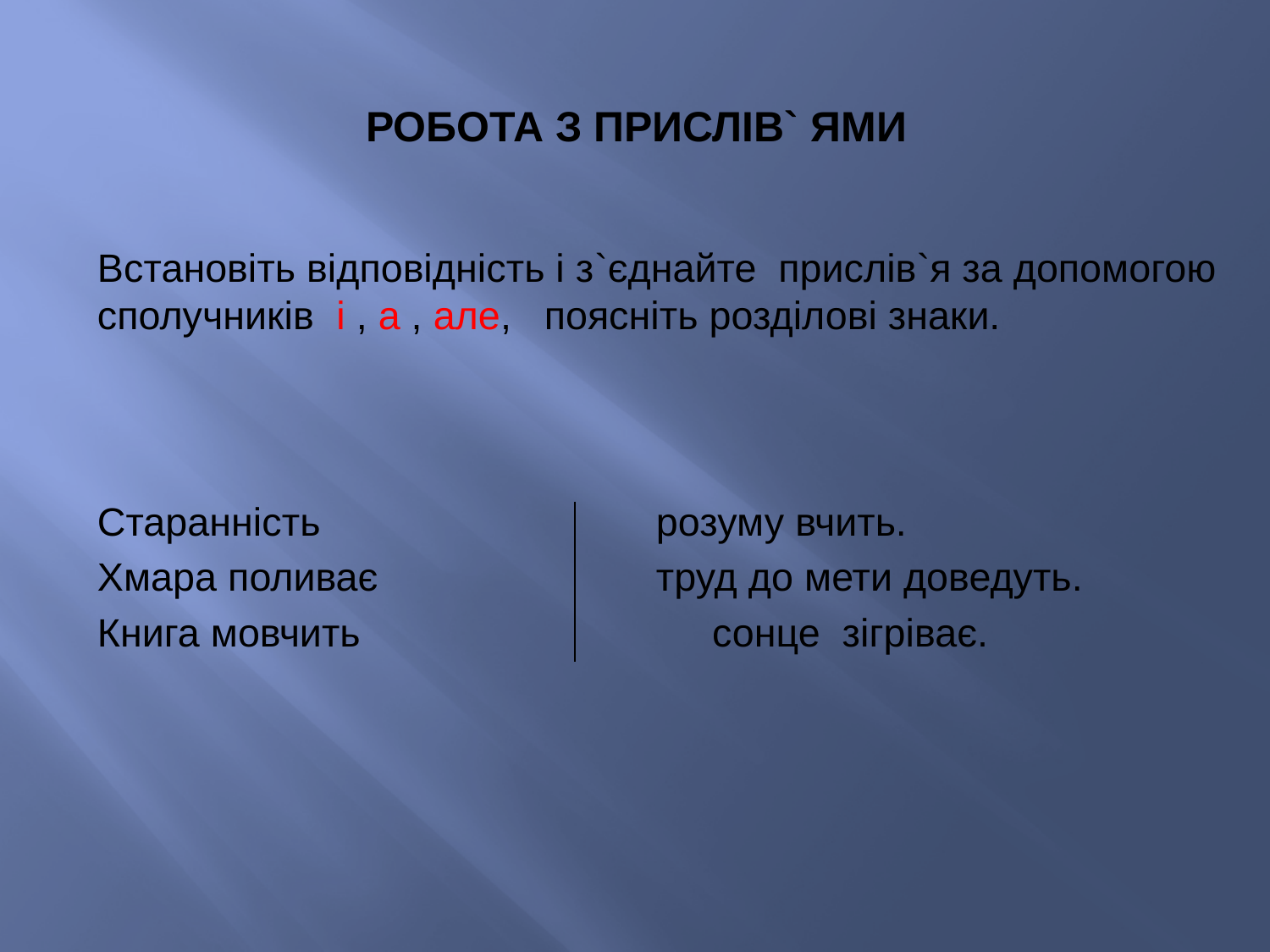

# Робота з прислів` ями
Встановіть відповідність і з`єднайте  прислів`я за допомогою сполучників  і , а , але,   поясніть розділові знаки.

Старанність                              	розуму вчить.
Хмара поливає                         	труд до мети доведуть.
Книга мовчить                           	сонце  зігріває.